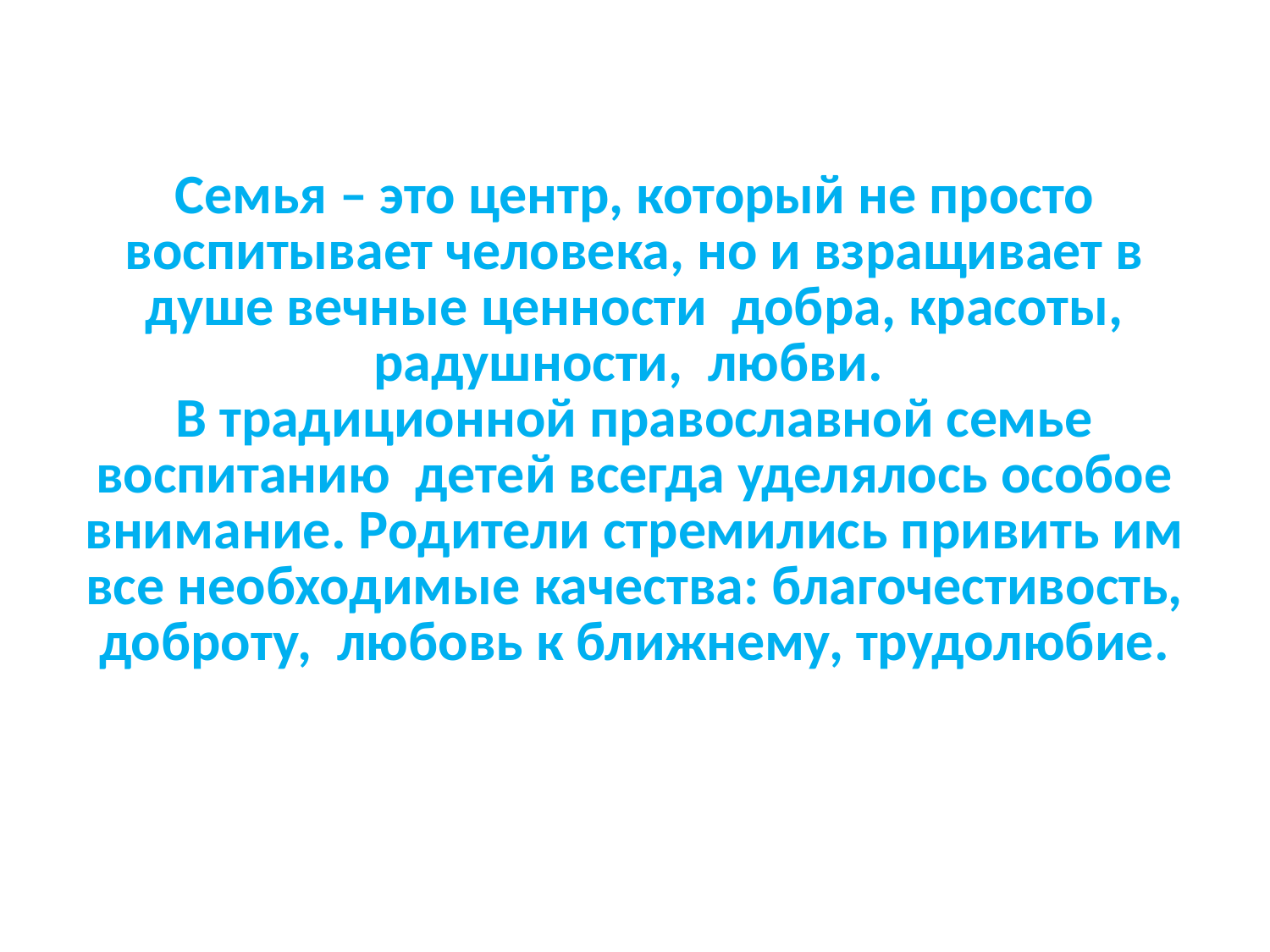

# Семья – это центр, который не просто воспитывает человека, но и взращивает в душе вечные ценности  добра, красоты, радушности,  любви. В традиционной православной семье воспитанию  детей всегда уделялось особое внимание. Родители стремились привить им все необходимые качества: благочестивость, доброту,  любовь к ближнему, трудолюбие.